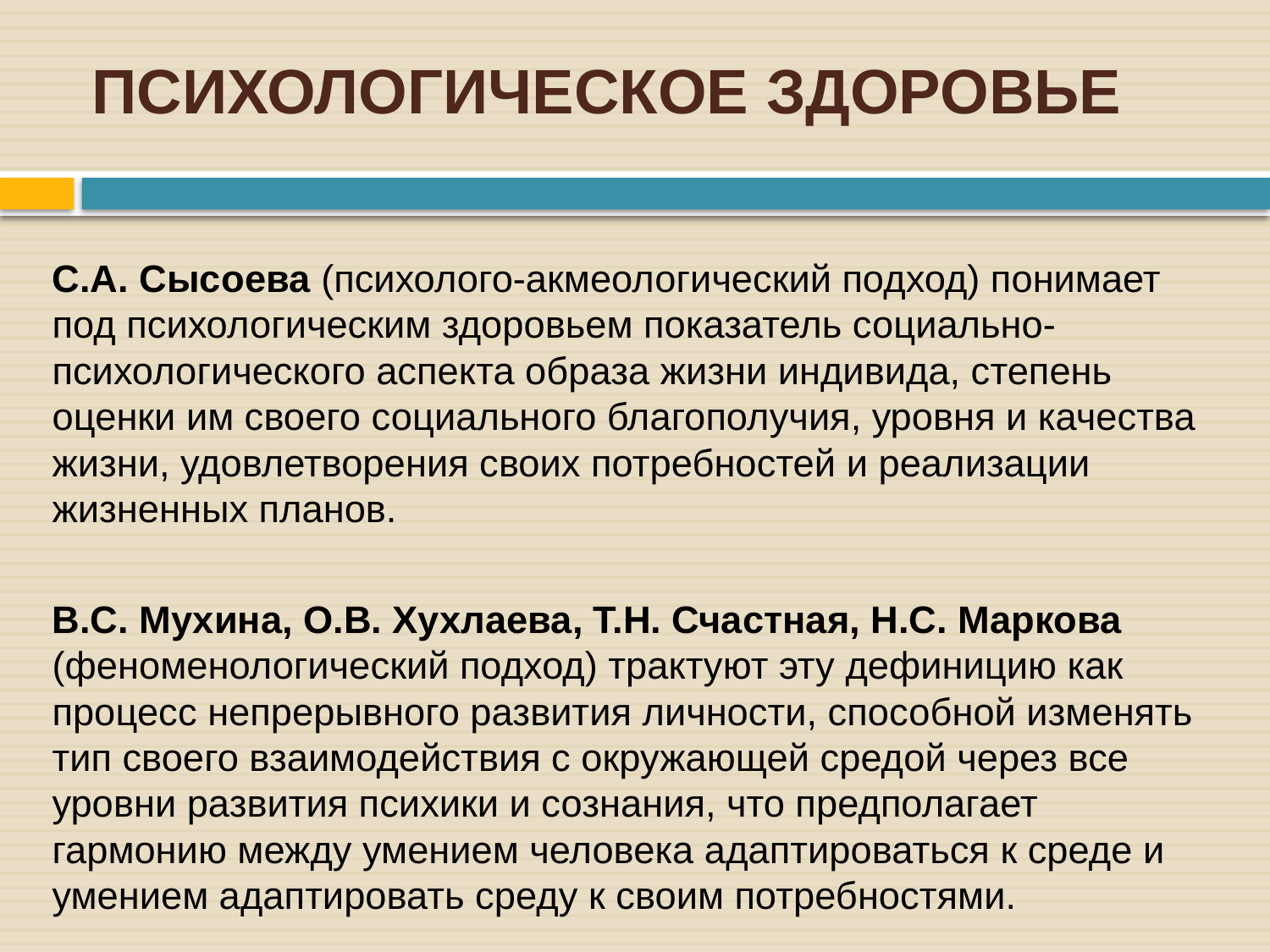

# ПСИХОЛОГИЧЕСКОЕ ЗДОРОВЬЕ
С.А. Сысоева (психолого-акмеологический подход) понимает под психологическим здоровьем показатель социально-психологического аспекта образа жизни индивида, степень оценки им своего социального благополучия, уровня и качества жизни, удовлетворения своих потребностей и реализации жизненных планов.

В.С. Мухина, О.В. Хухлаева, Т.Н. Счастная, Н.С. Маркова (феноменологический подход) трактуют эту дефиницию как процесс непрерывного развития личности, способной изменять тип своего взаимодействия с окружающей средой через все уровни развития психики и сознания, что предполагает гармонию между умением человека адаптироваться к среде и умением адаптировать среду к своим потребностями.